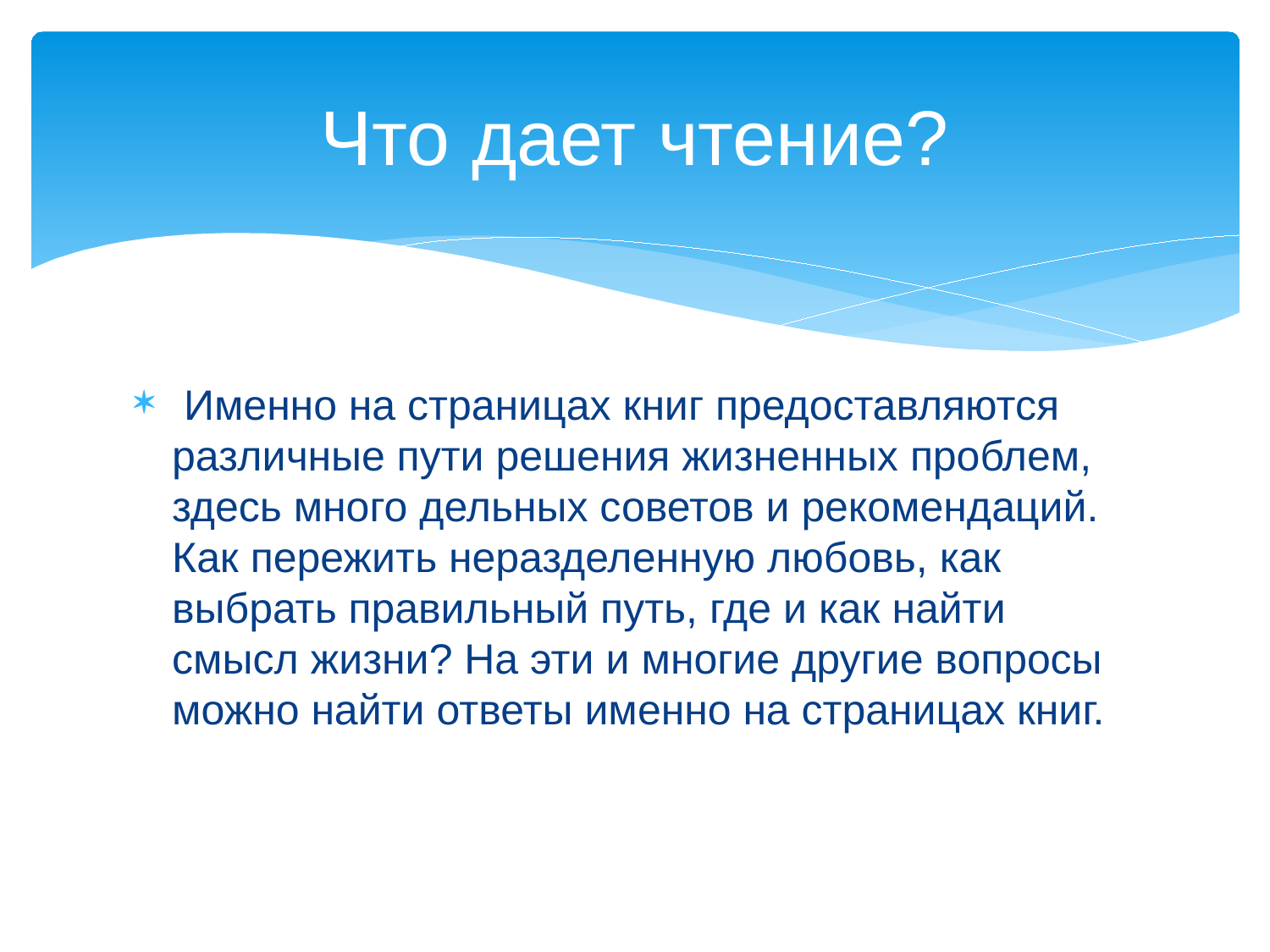

# Что дает чтение?
 Именно на страницах книг предоставляются различные пути решения жизненных проблем, здесь много дельных советов и рекомендаций. Как пережить неразделенную любовь, как выбрать правильный путь, где и как найти смысл жизни? На эти и многие другие вопросы можно найти ответы именно на страницах книг.